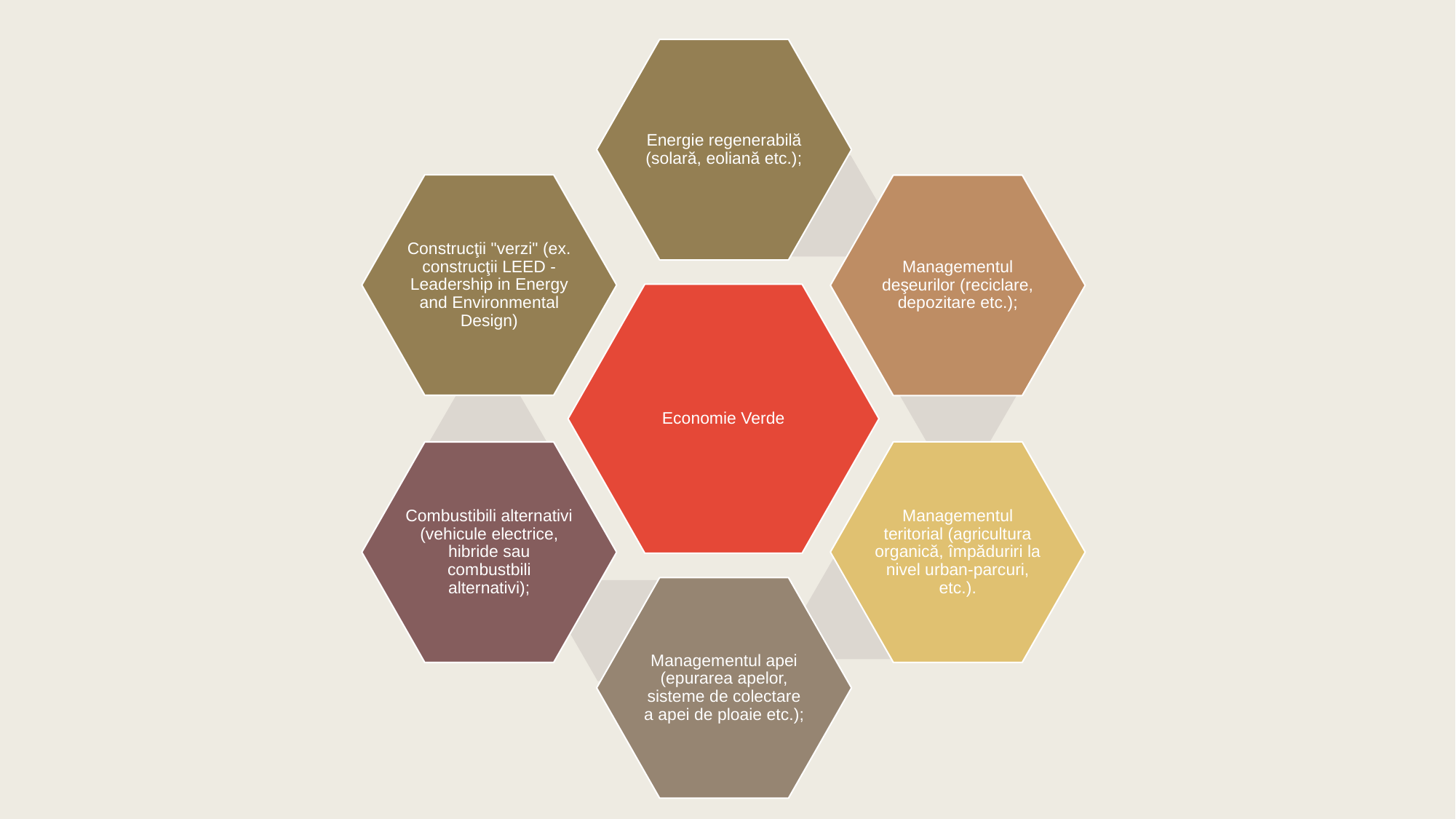

Economie Verde
Energie regenerabilă (solară, eoliană etc.);
Managementul deşeurilor (reciclare, depozitare etc.);
Managementul teritorial (agricultura organică, împăduriri la nivel urban-parcuri, etc.).
Managementul apei (epurarea apelor, sisteme de colectare a apei de ploaie etc.);
Combustibili alternativi (vehicule electrice, hibride sau combustbili alternativi);
Construcţii "verzi" (ex. construcţii LEED - Leadership in Energy and Environmental Design)